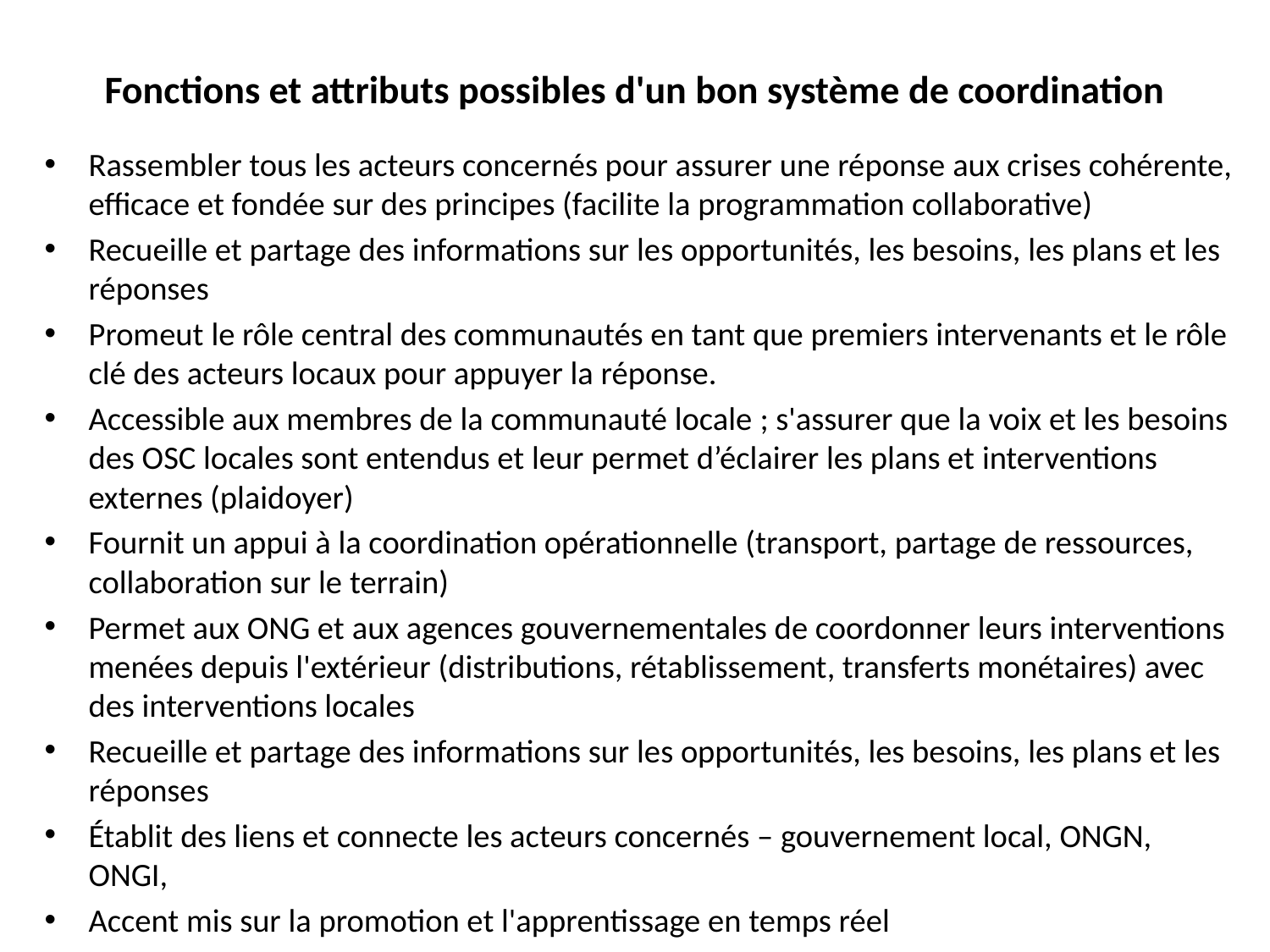

# Fonctions et attributs possibles d'un bon système de coordination
Rassembler tous les acteurs concernés pour assurer une réponse aux crises cohérente, efficace et fondée sur des principes (facilite la programmation collaborative)
Recueille et partage des informations sur les opportunités, les besoins, les plans et les réponses
Promeut le rôle central des communautés en tant que premiers intervenants et le rôle clé des acteurs locaux pour appuyer la réponse.
Accessible aux membres de la communauté locale ; s'assurer que la voix et les besoins des OSC locales sont entendus et leur permet d’éclairer les plans et interventions externes (plaidoyer)
Fournit un appui à la coordination opérationnelle (transport, partage de ressources, collaboration sur le terrain)
Permet aux ONG et aux agences gouvernementales de coordonner leurs interventions menées depuis l'extérieur (distributions, rétablissement, transferts monétaires) avec des interventions locales
Recueille et partage des informations sur les opportunités, les besoins, les plans et les réponses
Établit des liens et connecte les acteurs concernés – gouvernement local, ONGN, ONGI,
Accent mis sur la promotion et l'apprentissage en temps réel